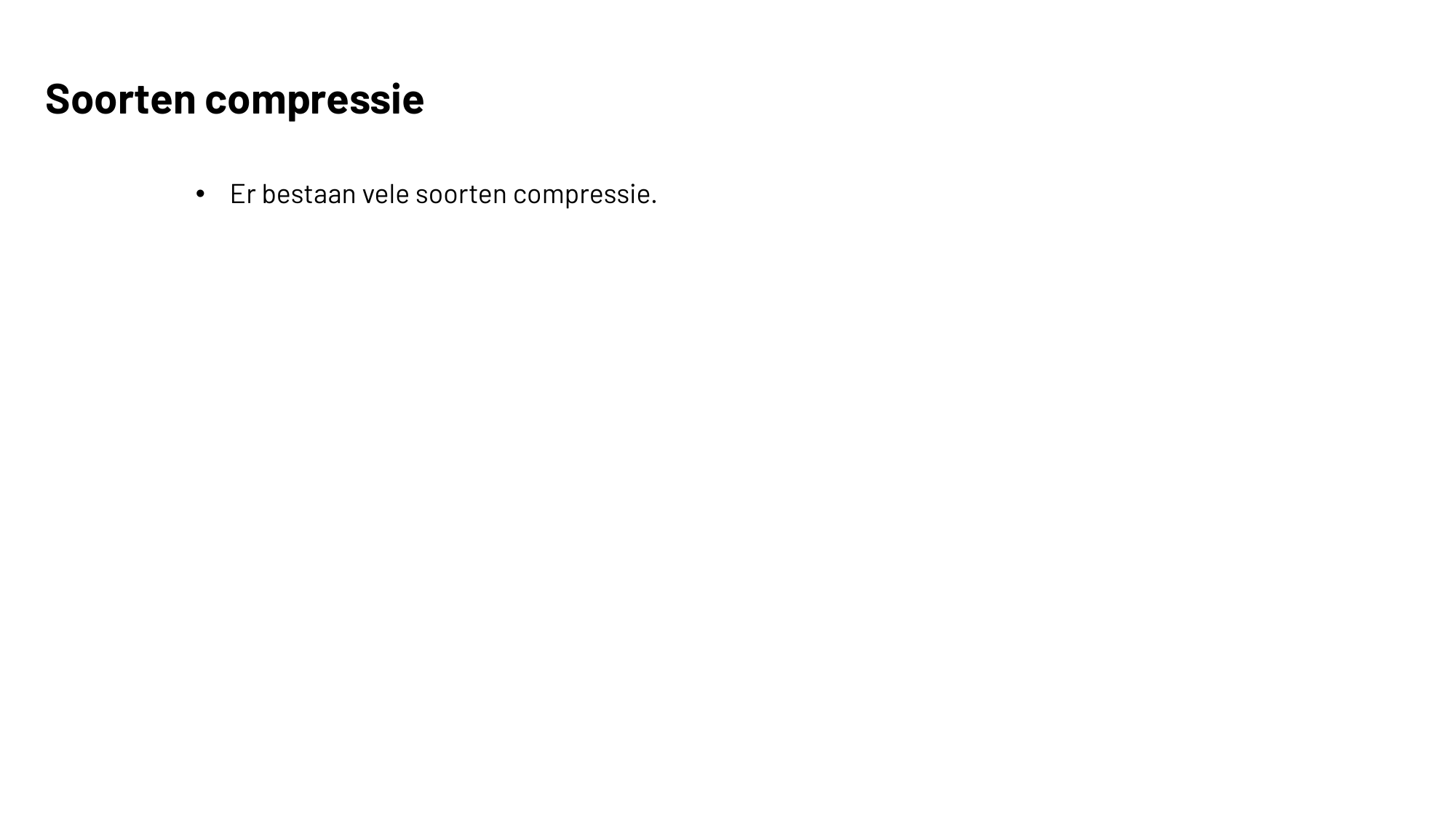

Soorten compressie
Er bestaan vele soorten compressie.